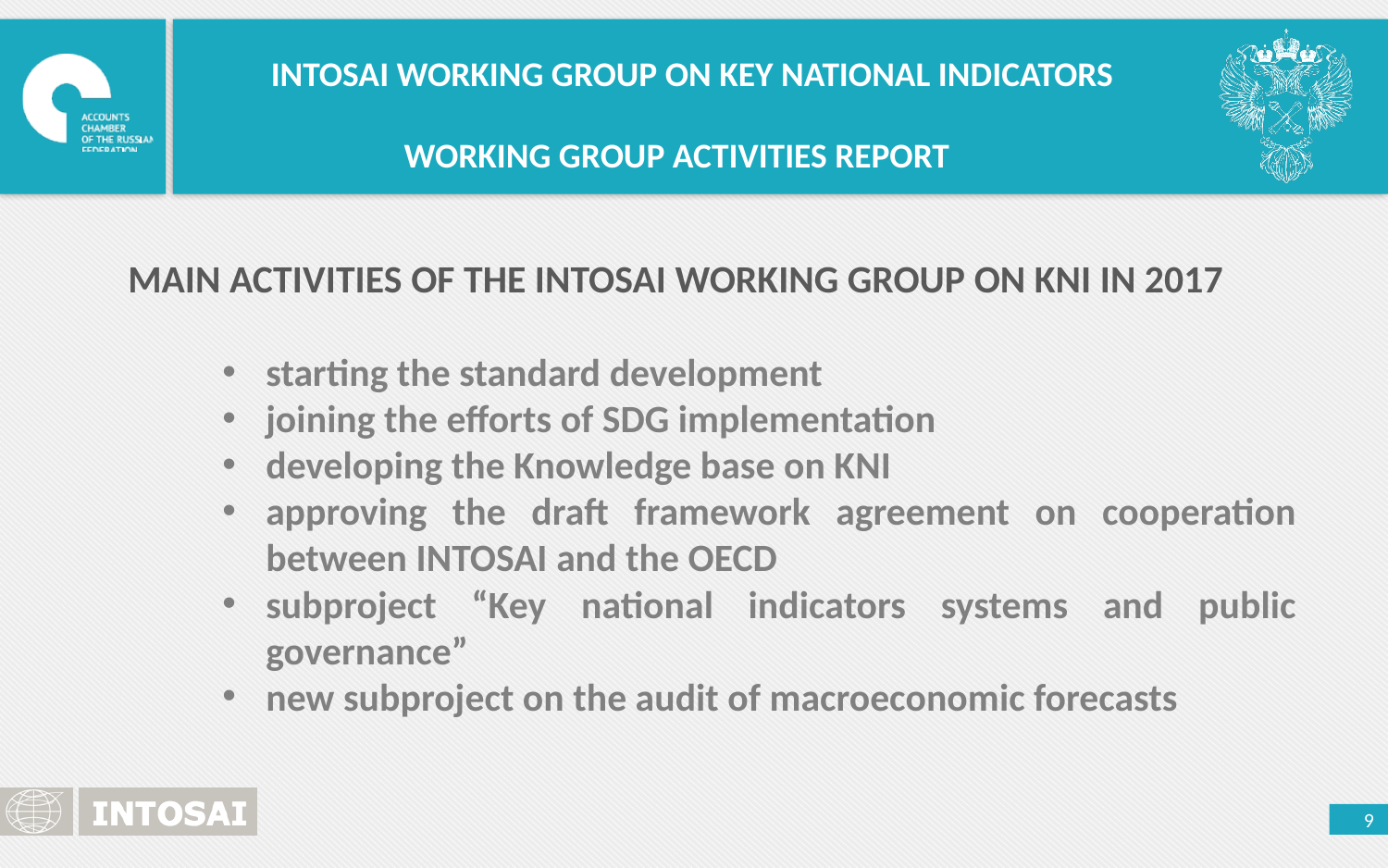

INTOSAI WORKING GROUP ON KEY NATIONAL INDICATORS
WORKING GROUP ACTIVITIES REPORT
MAIN ACTIVITIES OF THE INTOSAI WORKING GROUP ON KNI IN 2017
starting the standard development
joining the efforts of SDG implementation
developing the Knowledge base on KNI
approving the draft framework agreement on cooperation between INTOSAI and the OECD
subproject “Key national indicators systems and public governance”
new subproject on the audit of macroeconomic forecasts